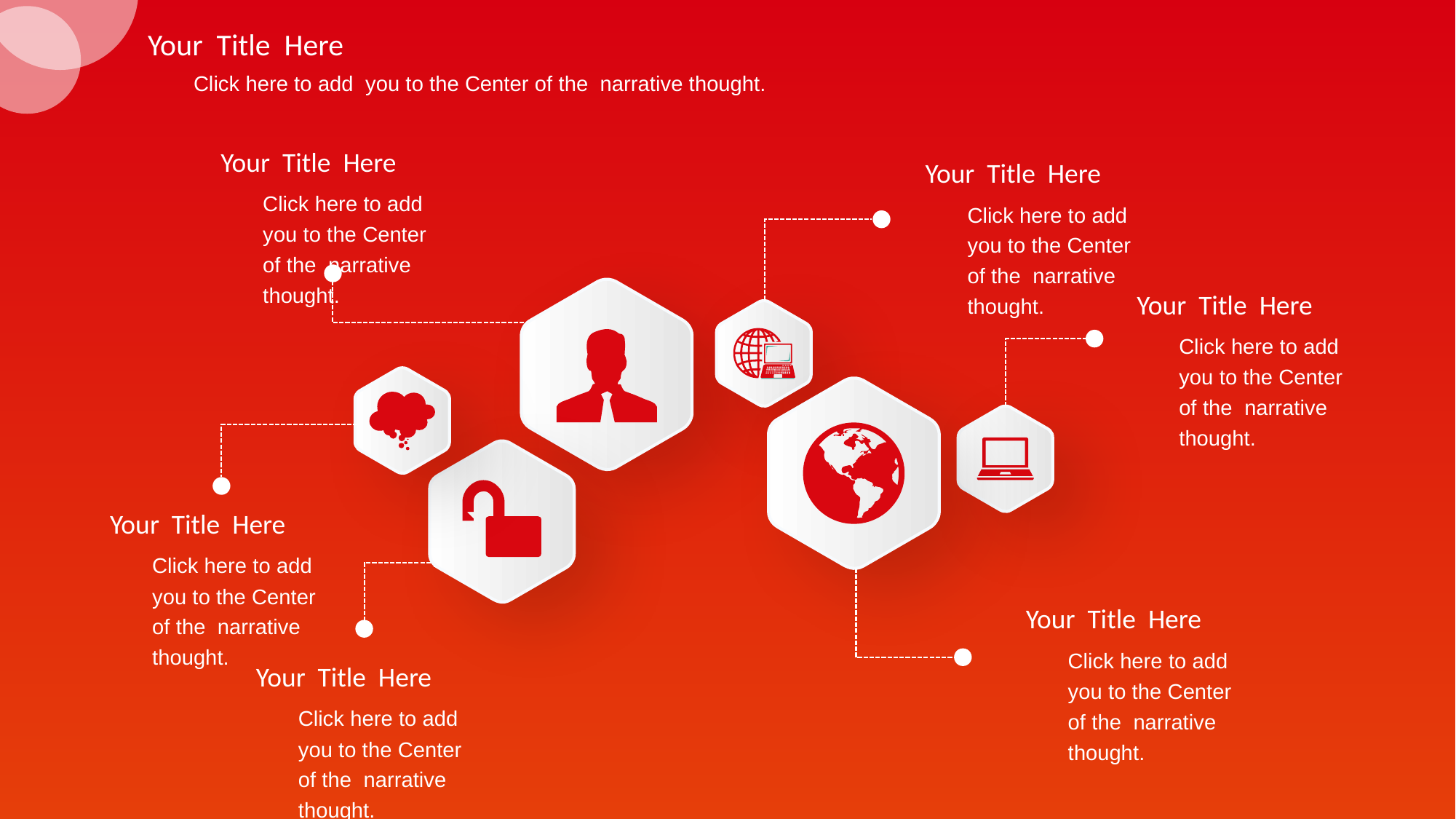

Your  Title  Here
Click here to add  you to the Center of the  narrative thought.
Your  Title  Here
Your  Title  Here
Click here to add
you to the Center
of the  narrative
thought.

Click here to add
you to the Center
of the  narrative
thought.

Your  Title  Here

Click here to add
you to the Center
of the  narrative
thought.

Your  Title  Here
Click here to add
you to the Center
of the  narrative
thought.

Your  Title  Here

Click here to add
you to the Center
of the  narrative
thought.

Your  Title  Here
Click here to add
you to the Center
of the  narrative
thought.